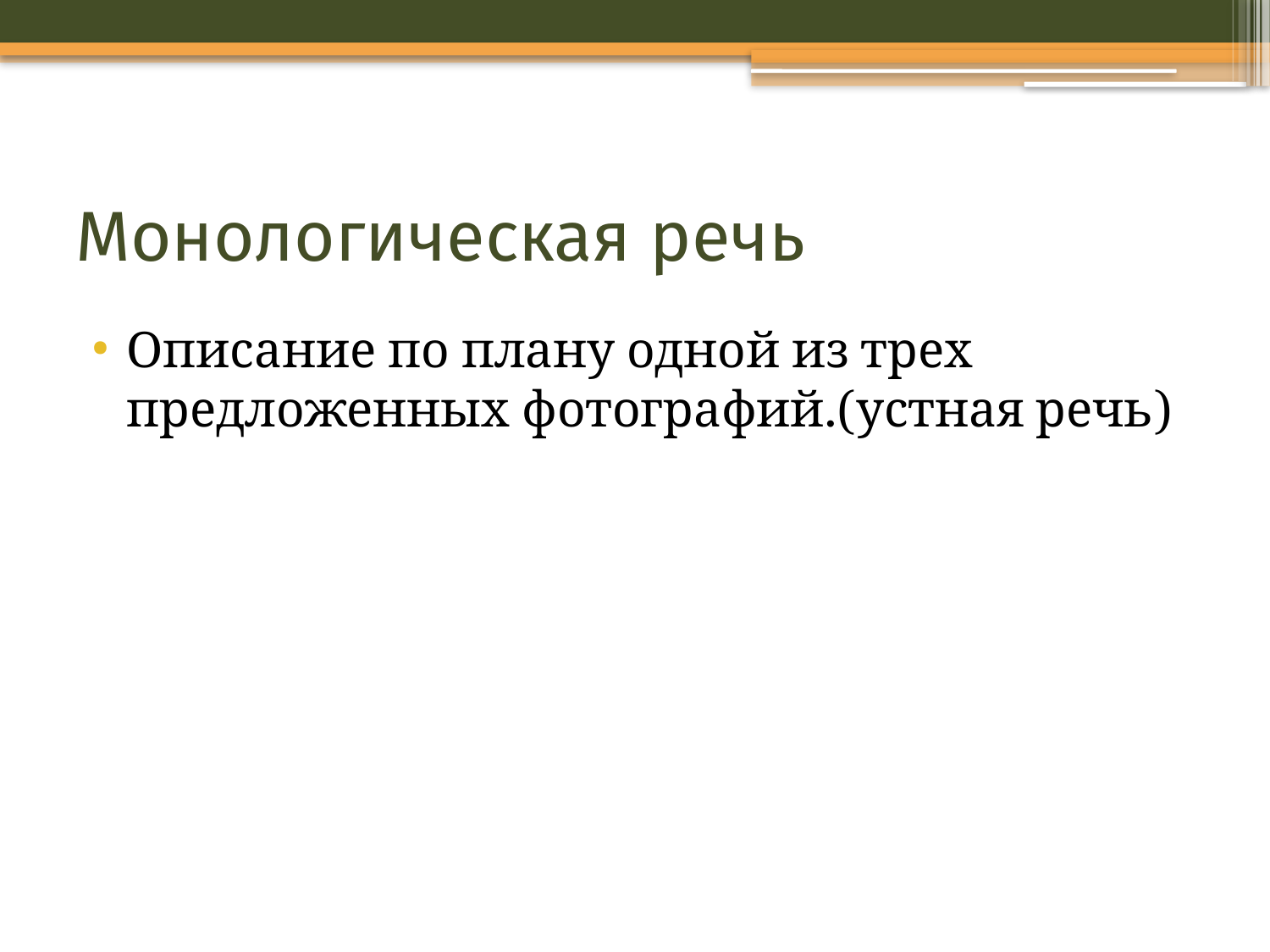

# Монологическая речь
Описание по плану одной из трех предложенных фотографий.(устная речь)